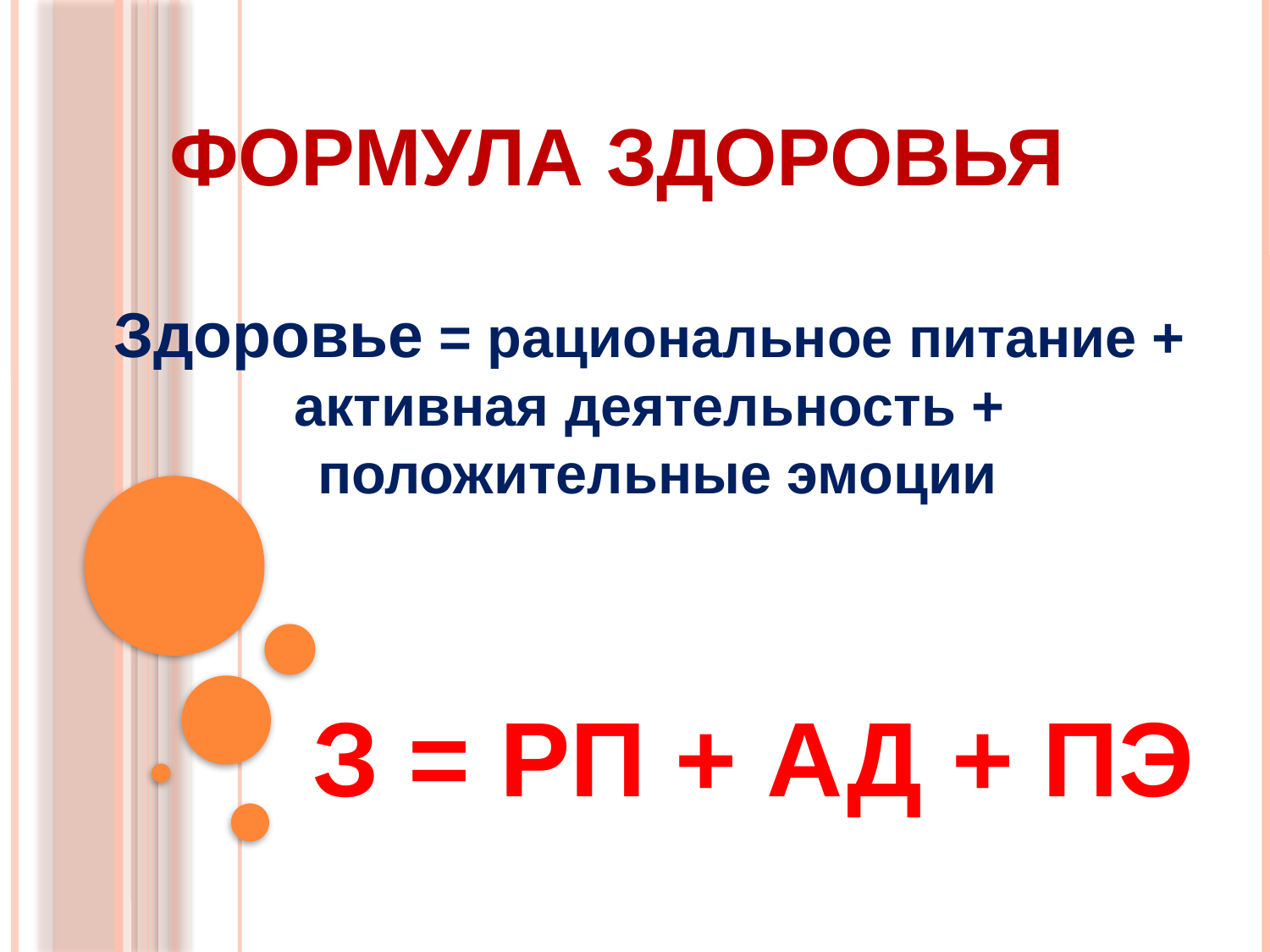

# Формула здоровья
Здоровье = рациональное питание + активная деятельность +
 положительные эмоции
З = РП + АД + ПЭ